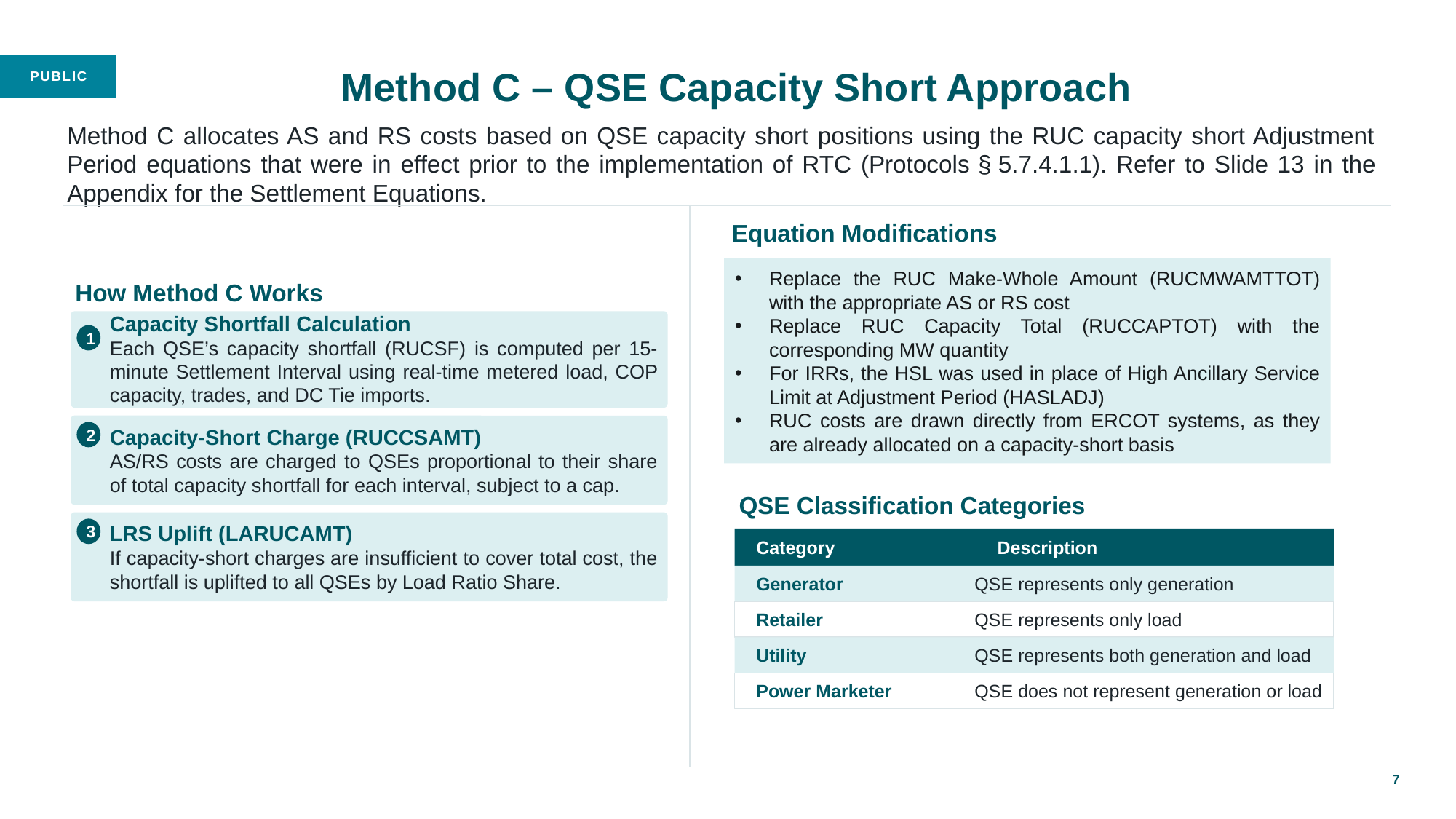

Method C – QSE Capacity Short Approach
Method C allocates AS and RS costs based on QSE capacity short positions using the RUC capacity short Adjustment Period equations that were in effect prior to the implementation of RTC (Protocols § 5.7.4.1.1). Refer to Slide 13 in the Appendix for the Settlement Equations.
Equation Modifications
Replace the RUC Make-Whole Amount (RUCMWAMTTOT) with the appropriate AS or RS cost
Replace RUC Capacity Total (RUCCAPTOT) with the corresponding MW quantity
For IRRs, the HSL was used in place of High Ancillary Service Limit at Adjustment Period (HASLADJ)
RUC costs are drawn directly from ERCOT systems, as they are already allocated on a capacity-short basis

How Method C Works
Capacity Shortfall Calculation
Each QSE’s capacity shortfall (RUCSF) is computed per 15-minute Settlement Interval using real-time metered load, COP capacity, trades, and DC Tie imports.

1

Capacity-Short Charge (RUCCSAMT)
AS/RS costs are charged to QSEs proportional to their share of total capacity shortfall for each interval, subject to a cap.
2

LRS Uplift (LARUCAMT)
If capacity-short charges are insufficient to cover total cost, the shortfall is uplifted to all QSEs by Load Ratio Share.
3
QSE Classification Categories
Category                                Description
Generator         	QSE represents only generation
Retailer              	QSE represents only load
Utility                 	QSE represents both generation and load
Power Marketer   	QSE does not represent generation or load
7